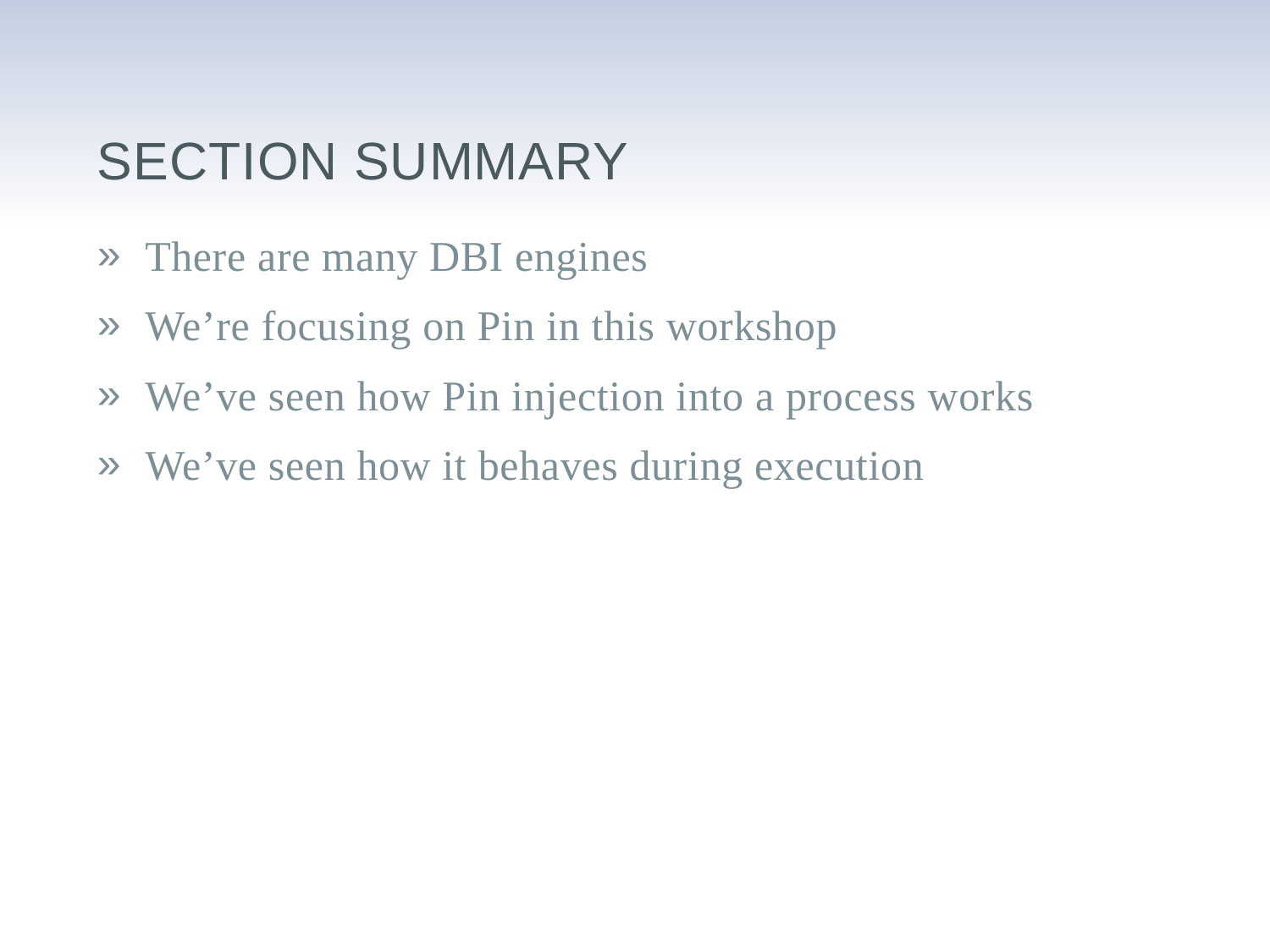

# Section Summary
There are many DBI engines
We’re focusing on Pin in this workshop
We’ve seen how Pin injection into a process works
We’ve seen how it behaves during execution